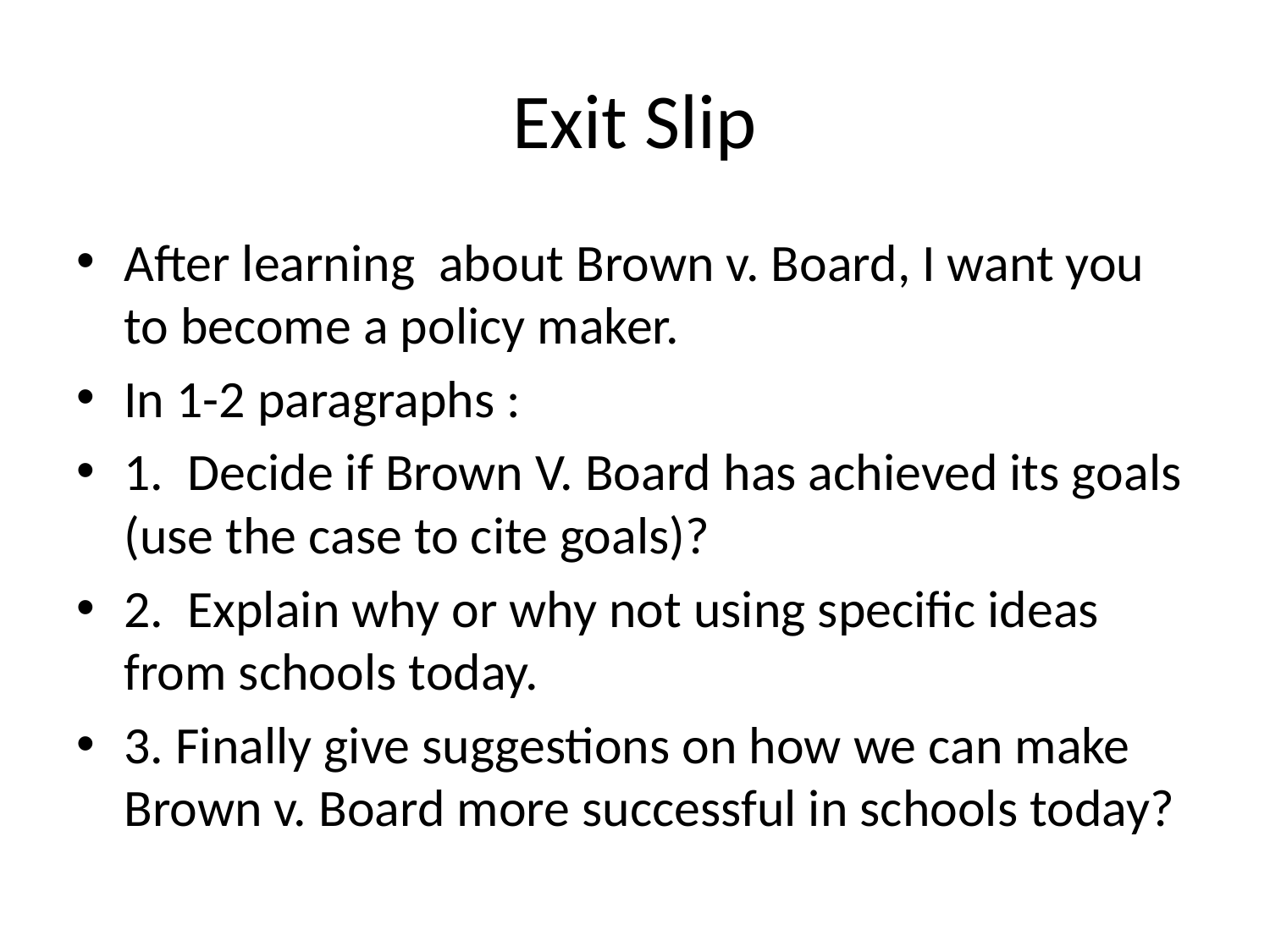

# Exit Slip
After learning  about Brown v. Board, I want you to become a policy maker.
In 1-2 paragraphs :
1.  Decide if Brown V. Board has achieved its goals (use the case to cite goals)?
2.  Explain why or why not using specific ideas from schools today.
3. Finally give suggestions on how we can make Brown v. Board more successful in schools today?